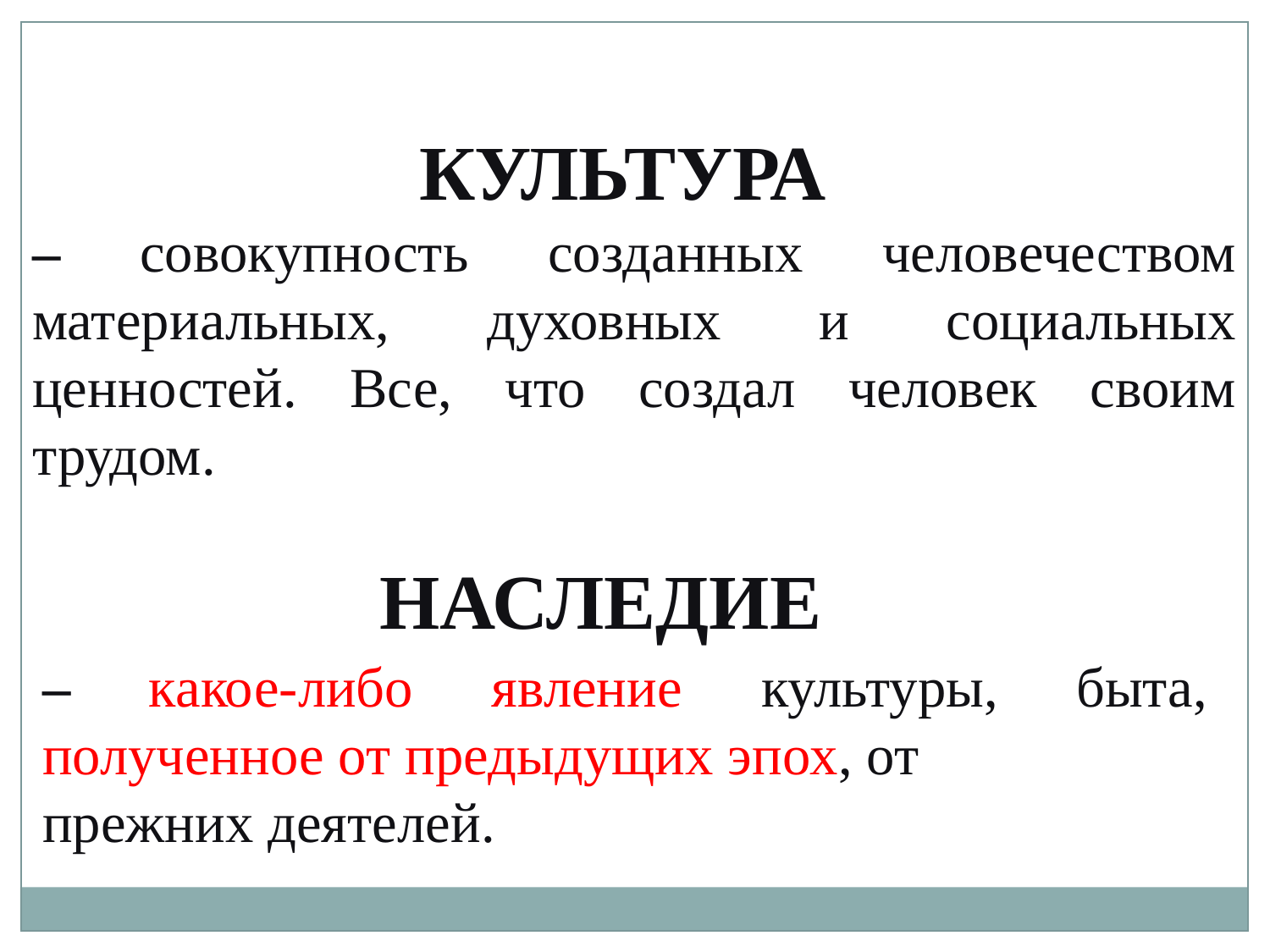

КУЛЬТУРА
– совокупность созданных человечеством материальных, духовных и социальных ценностей. Все, что создал человек своим трудом.
НАСЛЕДИЕ
– какое-либо явление культуры, быта, полученное от предыдущих эпох, от
прежних деятелей.